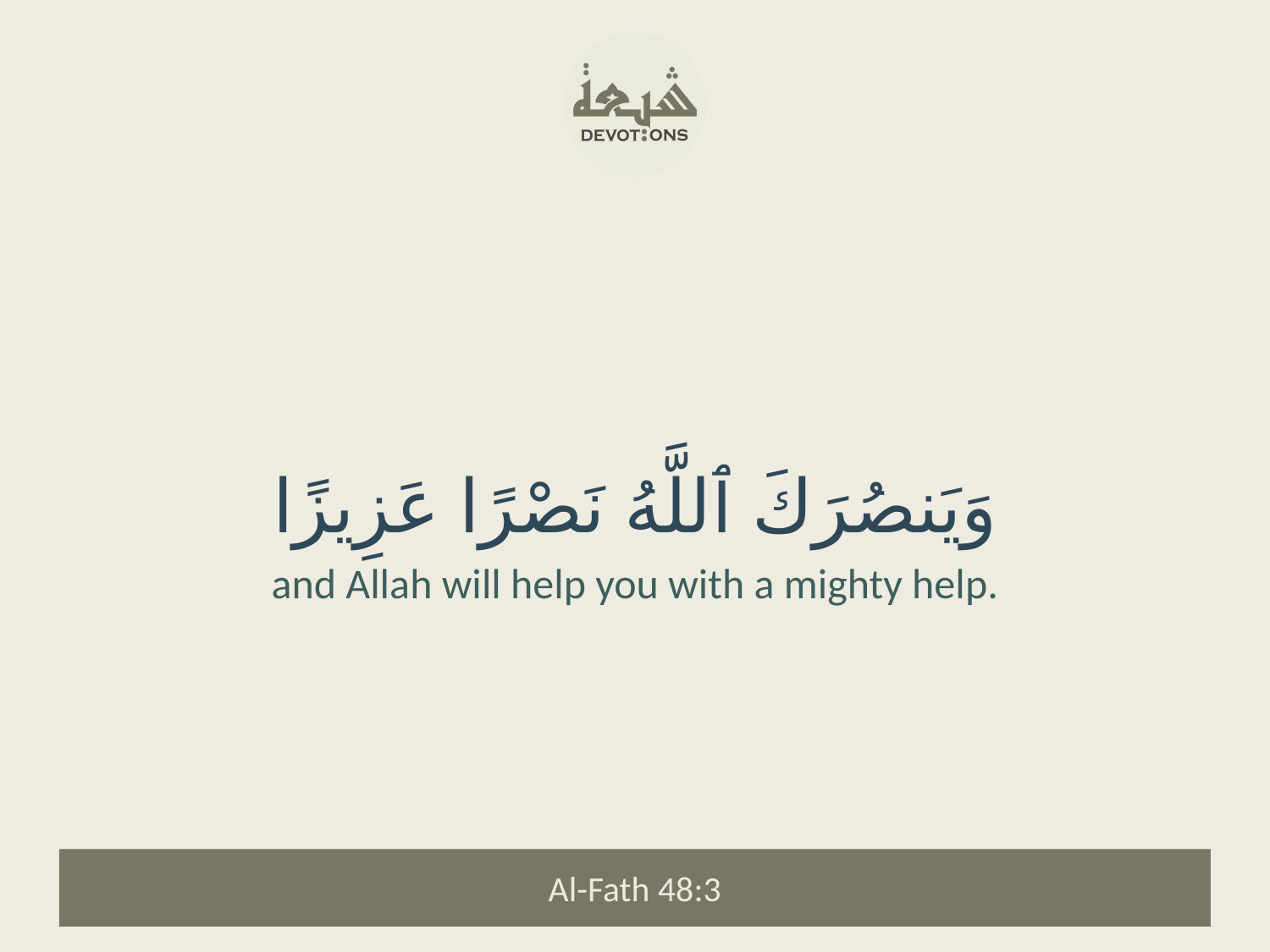

وَيَنصُرَكَ ٱللَّهُ نَصْرًا عَزِيزًا
and Allah will help you with a mighty help.
Al-Fath 48:3